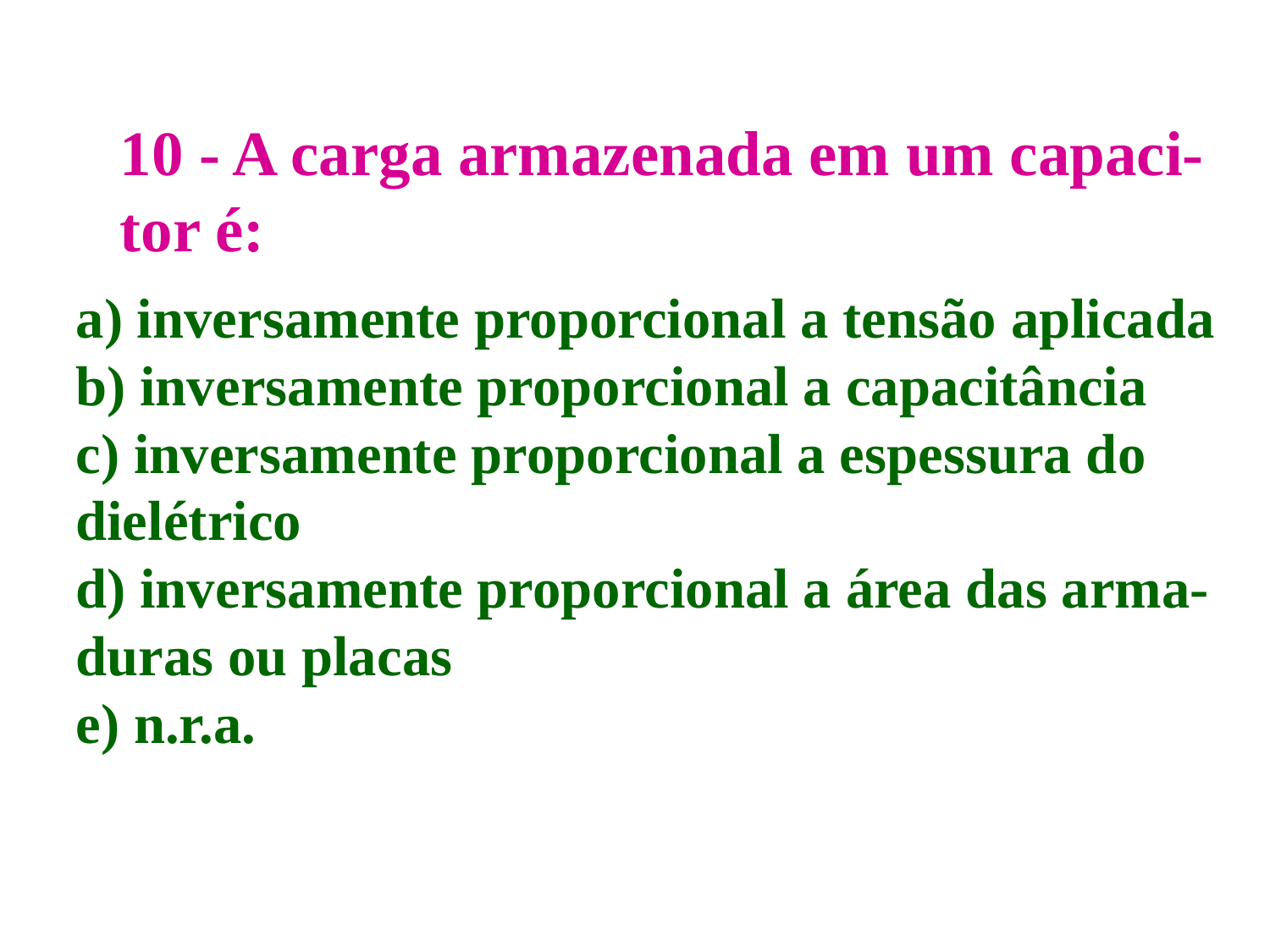

10 - A carga armazenada em um capaci-
tor é:
a) inversamente proporcional a tensão aplicada
b) inversamente proporcional a capacitância
c) inversamente proporcional a espessura do
dielétrico
d) inversamente proporcional a área das arma-
duras ou placas
e) n.r.a.